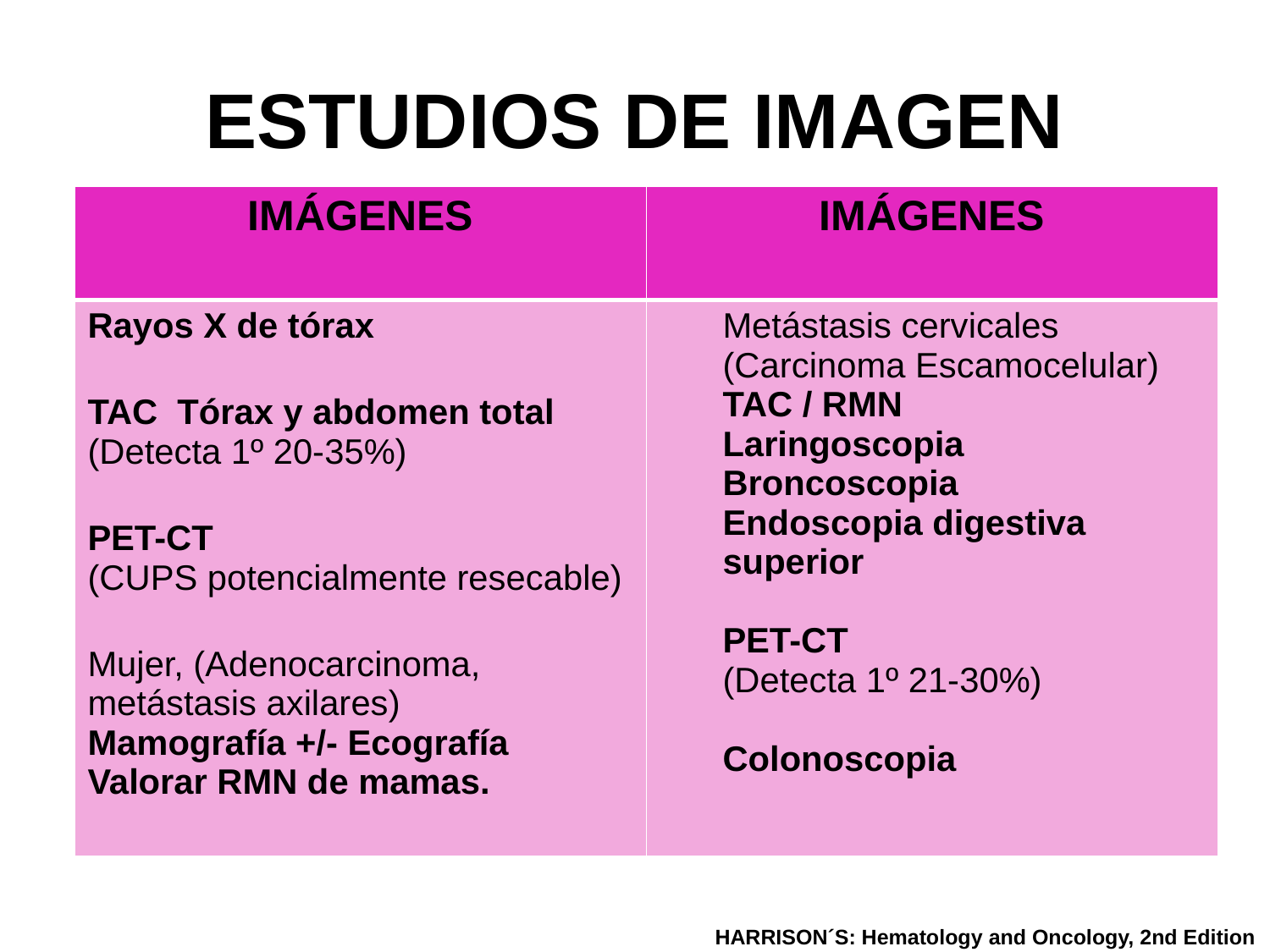

# ESTUDIOS DE IMAGEN
| IMÁGENES | IMÁGENES |
| --- | --- |
| Rayos X de tórax TAC Tórax y abdomen total (Detecta 1º 20-35%) PET-CT (CUPS potencialmente resecable) Mujer, (Adenocarcinoma, metástasis axilares) Mamografía +/- Ecografía Valorar RMN de mamas. | Metástasis cervicales (Carcinoma Escamocelular) TAC / RMN Laringoscopia Broncoscopia Endoscopia digestiva superior PET-CT (Detecta 1º 21-30%) Colonoscopia |
HARRISON´S: Hematology and Oncology, 2nd Edition